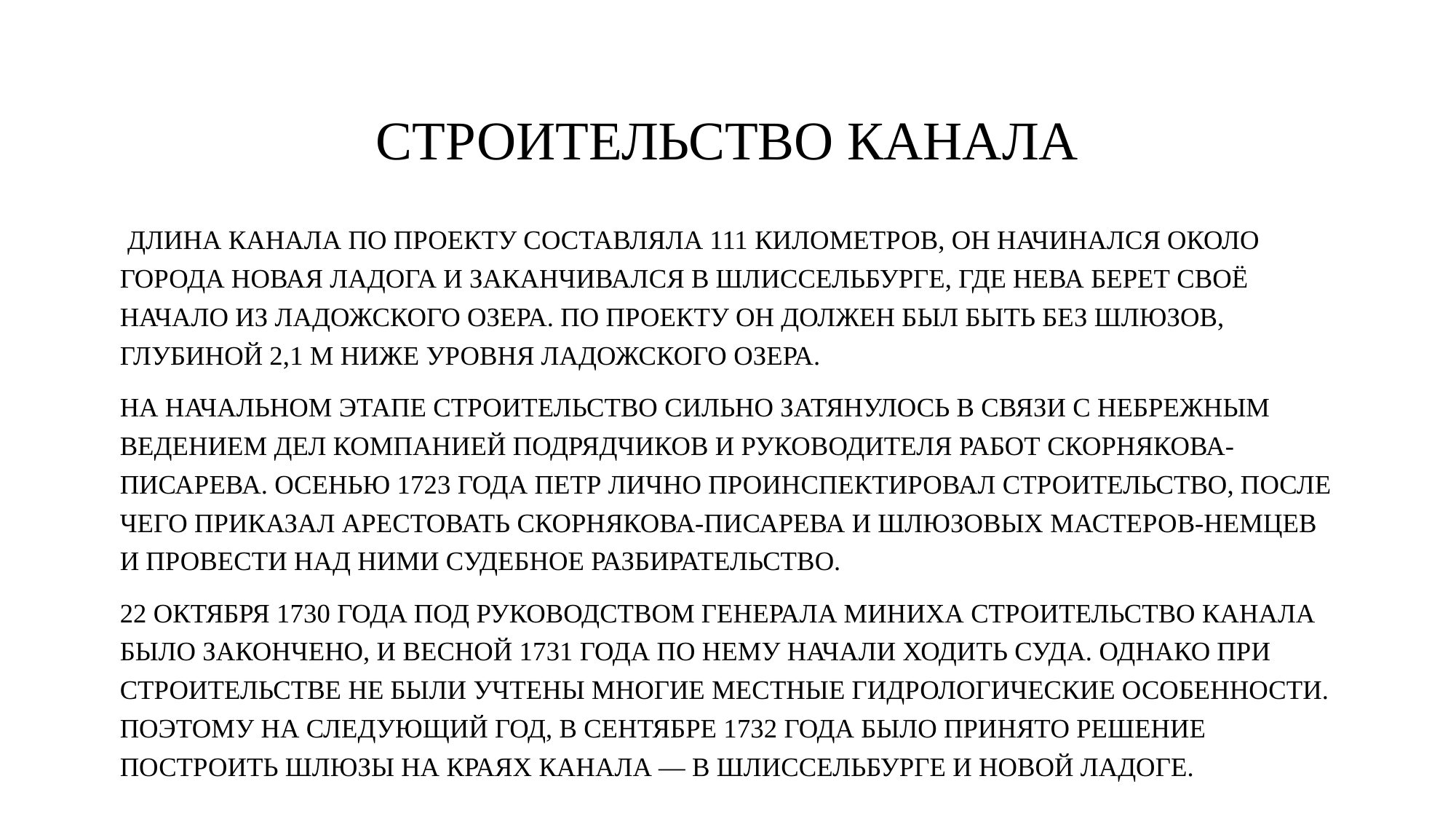

# Строительство канала
 Длина канала по проекту составляла 111 километров, он начинался около города Новая Ладога и заканчивался в Шлиссельбурге, где Нева берет своё начало из Ладожского озера. По проекту он должен был быть без шлюзов, глубиной 2,1 м ниже уровня Ладожского озера.
На начальном этапе строительство сильно затянулось в связи с небрежным ведением дел компанией подрядчиков и руководителя работ Скорнякова-Писарева. Осенью 1723 года Петр лично проинспектировал строительство, после чего приказал арестовать Скорнякова-Писарева и шлюзовых мастеров-немцев и провести над ними судебное разбирательство.
22 октября 1730 года под руководством генерала Миниха строительство канала было закончено, и весной 1731 года по нему начали ходить суда. Однако при строительстве не были учтены многие местные гидрологические особенности. Поэтому на следующий год, в сентябре 1732 года было принято решение построить шлюзы на краях канала — в Шлиссельбурге и Новой Ладоге.